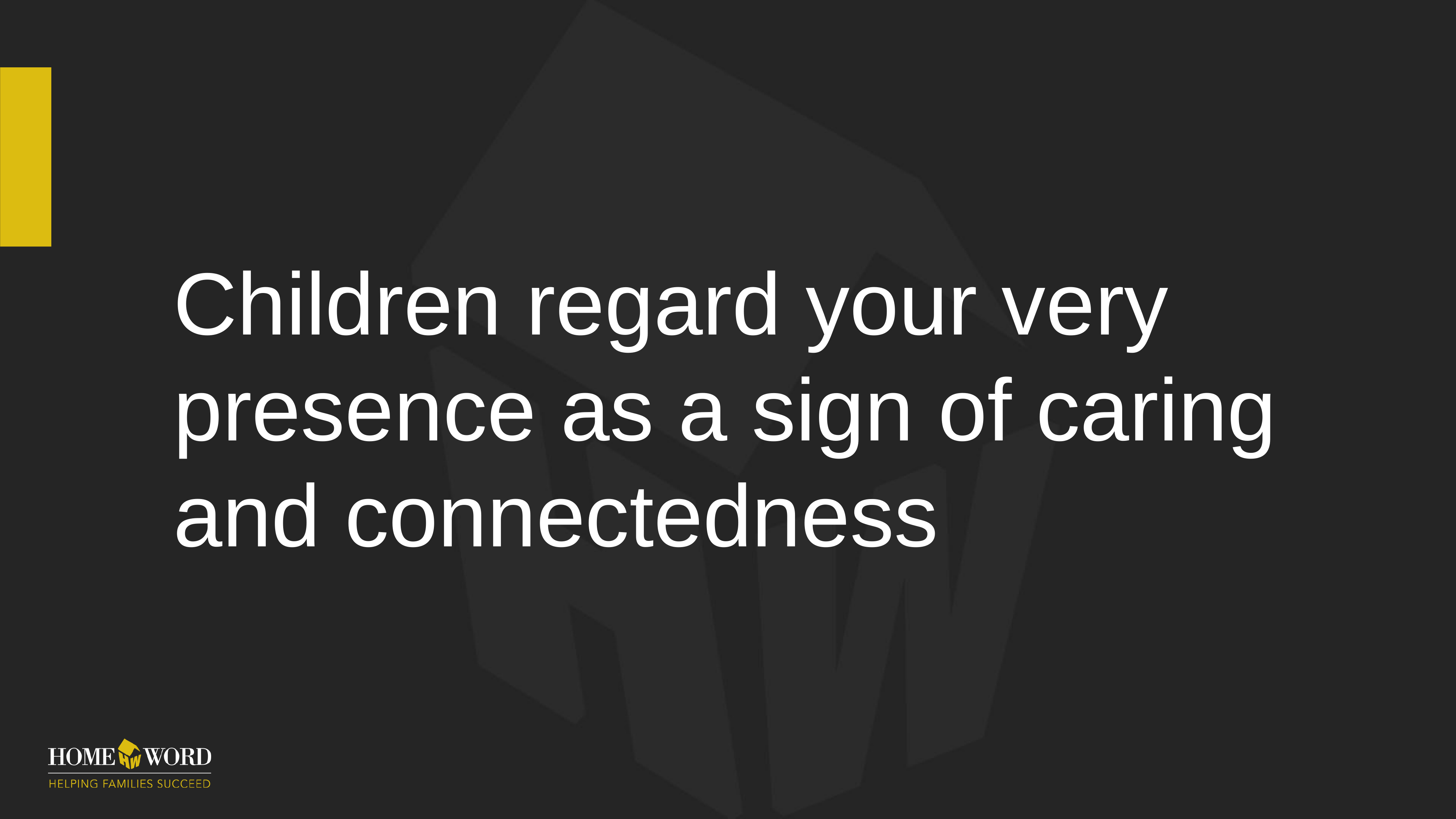

# Children regard your very presence as a sign of caring and connectedness